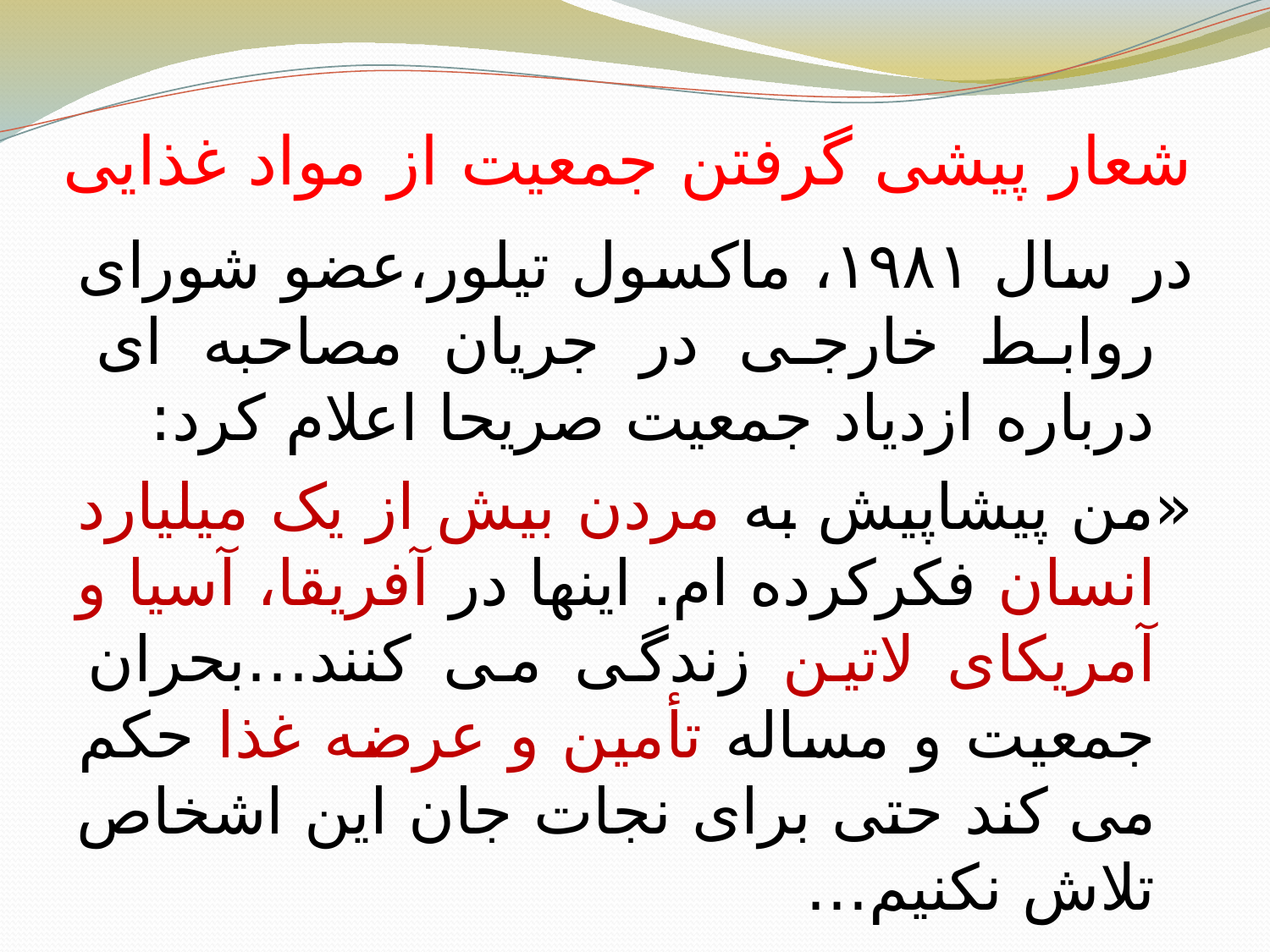

# شعار پیشی گرفتن جمعیت از مواد غذایی
در سال ۱۹۸۱، ماکسول تیلور،عضو شورای روابط خارجی در جریان مصاحبه ای درباره ازدیاد جمعیت صریحا اعلام کرد:
«من پیشاپیش به مردن بیش از یک میلیارد انسان فکرکرده ام. اینها در آفریقا، آسیا و آمریکای لاتین زندگی می کنند…بحران جمعیت و مساله تأمین و عرضه غذا حکم می کند حتی برای نجات جان اين اشخاص تلاش نکنیم…